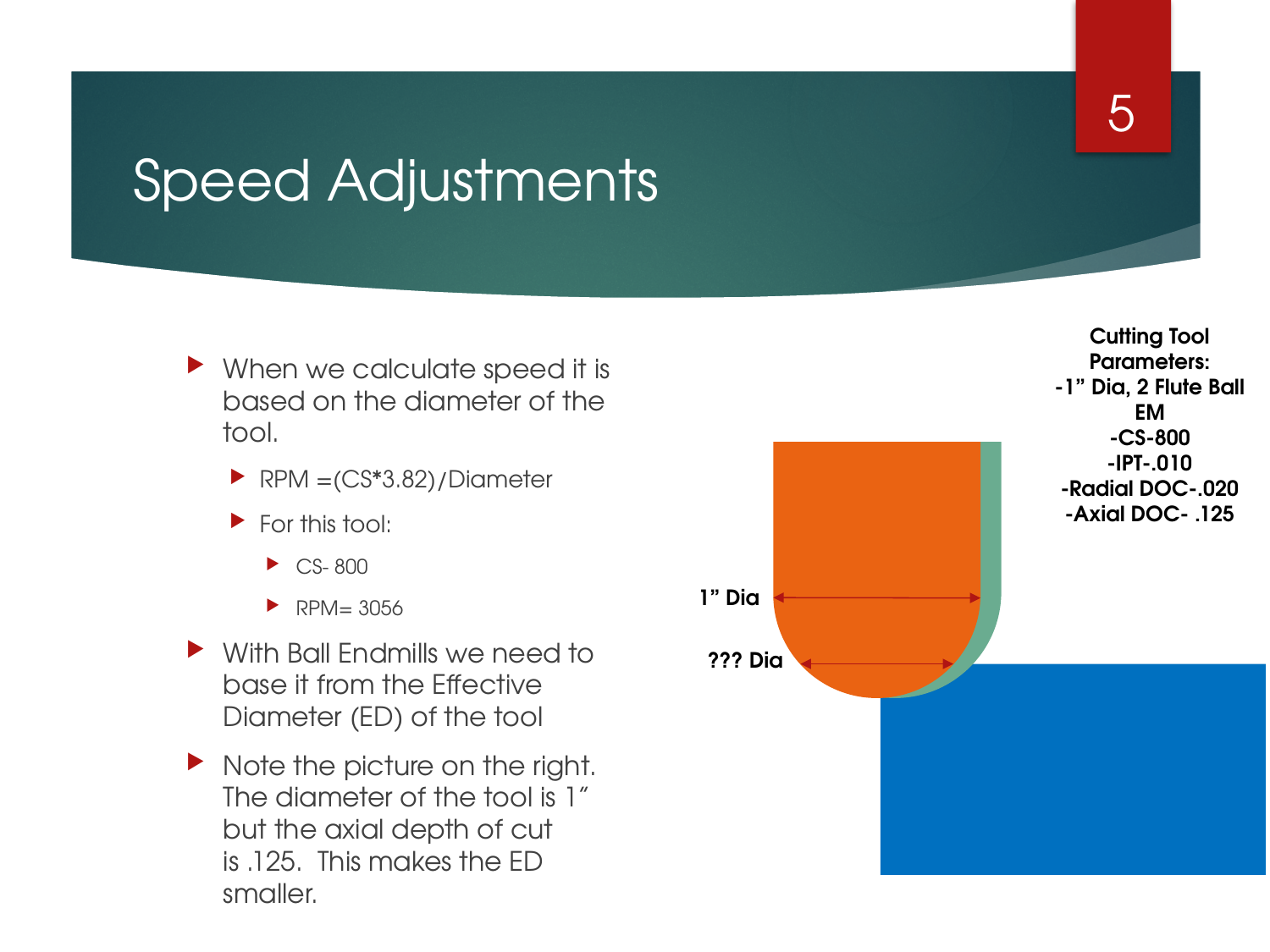

5
# Speed Adjustments
Cutting Tool Parameters:
-1” Dia, 2 Flute Ball EM
-CS-800
-IPT-.010
-Radial DOC-.020
-Axial DOC- .125
When we calculate speed it is based on the diameter of the tool.
RPM =(CS*3.82)/Diameter
For this tool:
CS- 800
RPM= 3056
With Ball Endmills we need to base it from the Effective Diameter (ED) of the tool
Note the picture on the right.  The diameter of the tool is 1” but the axial depth of cut is .125.  This makes the ED smaller.

1” Dia
??? Dia